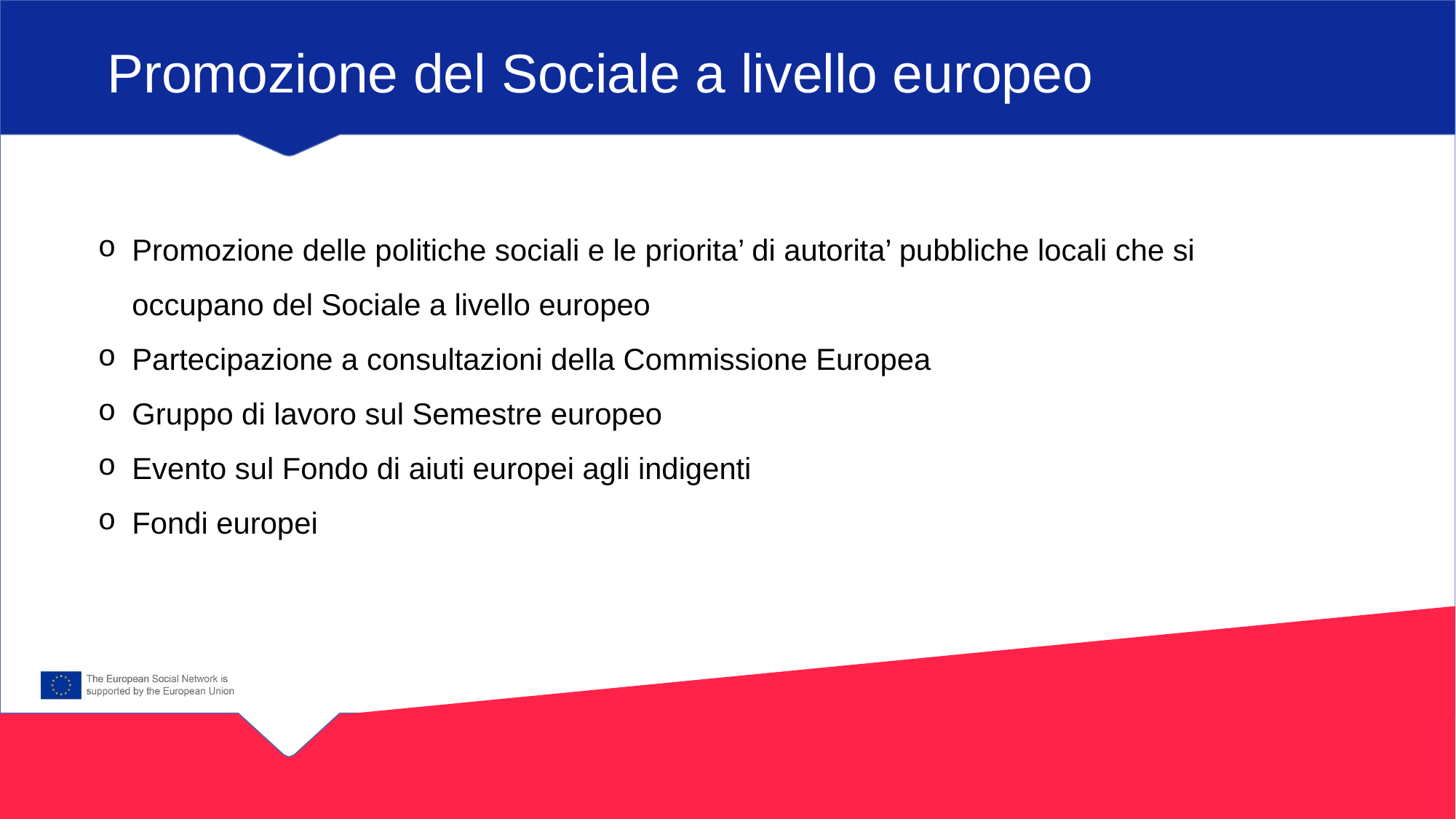

Promozione del Sociale a livello europeo
Promozione delle politiche sociali e le priorita’ di autorita’ pubbliche locali che si occupano del Sociale a livello europeo
Partecipazione a consultazioni della Commissione Europea
Gruppo di lavoro sul Semestre europeo
Evento sul Fondo di aiuti europei agli indigenti
Fondi europei